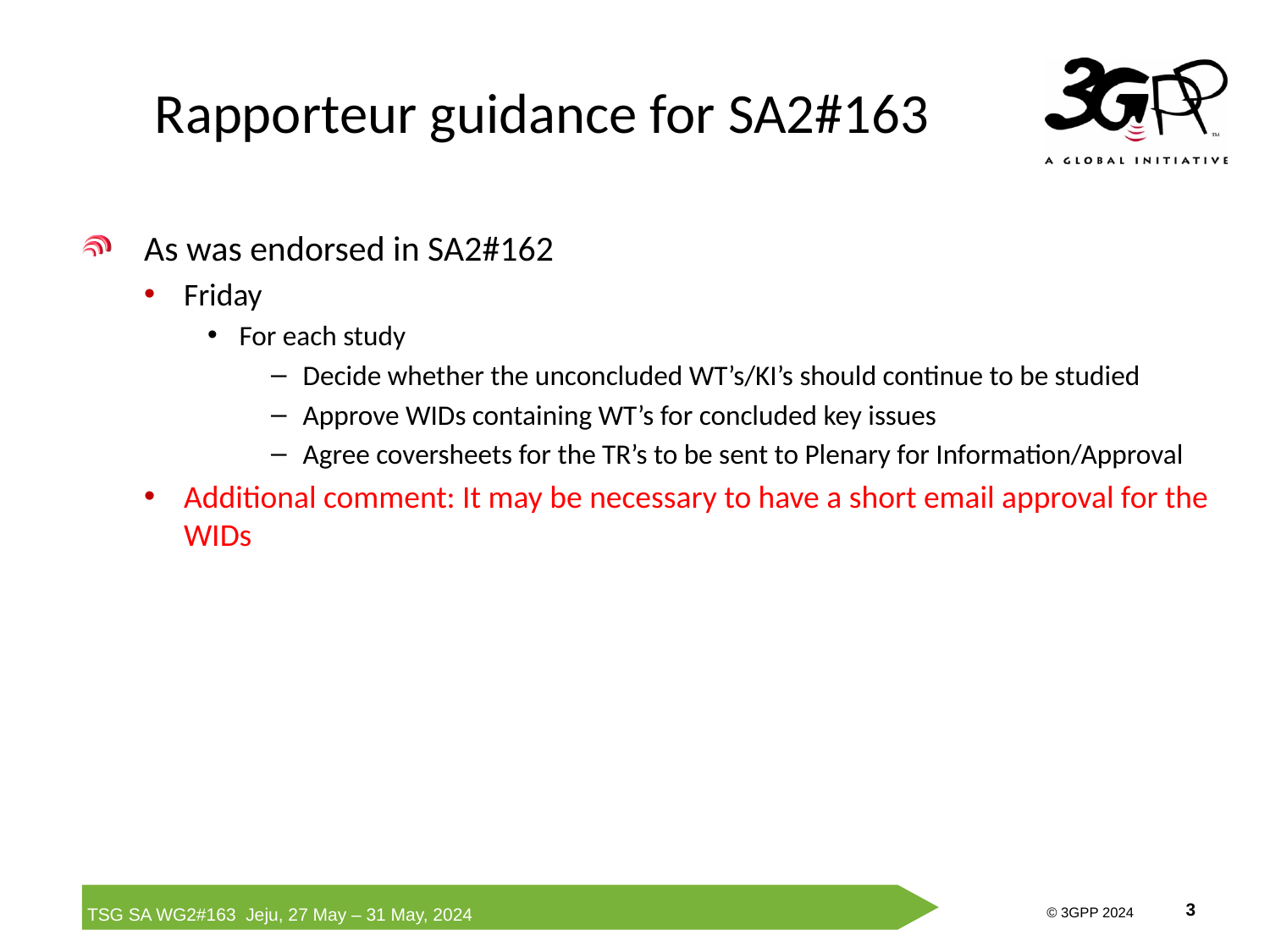

# Rapporteur guidance for SA2#163

As was endorsed in SA2#162
Friday
For each study
Decide whether the unconcluded WT’s/KI’s should continue to be studied
Approve WIDs containing WT’s for concluded key issues
Agree coversheets for the TR’s to be sent to Plenary for Information/Approval
Additional comment: It may be necessary to have a short email approval for the WIDs